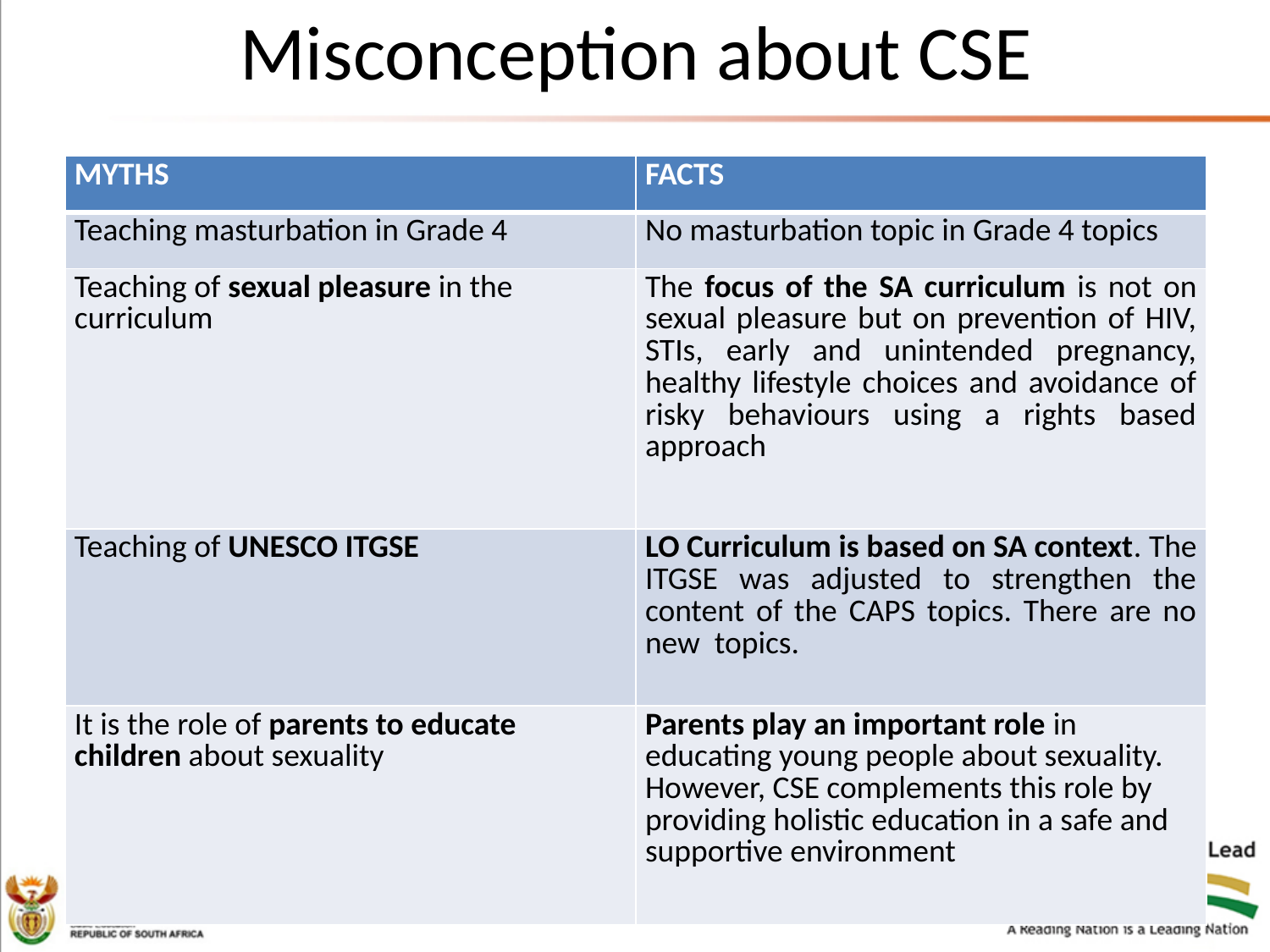

# Misconception about CSE
| MYTHS | FACTS |
| --- | --- |
| Teaching masturbation in Grade 4 | No masturbation topic in Grade 4 topics |
| Teaching of sexual pleasure in the curriculum | The focus of the SA curriculum is not on sexual pleasure but on prevention of HIV, STIs, early and unintended pregnancy, healthy lifestyle choices and avoidance of risky behaviours using a rights based approach |
| Teaching of UNESCO ITGSE | LO Curriculum is based on SA context. The ITGSE was adjusted to strengthen the content of the CAPS topics. There are no new topics. |
| It is the role of parents to educate children about sexuality | Parents play an important role in educating young people about sexuality. However, CSE complements this role by providing holistic education in a safe and supportive environment |